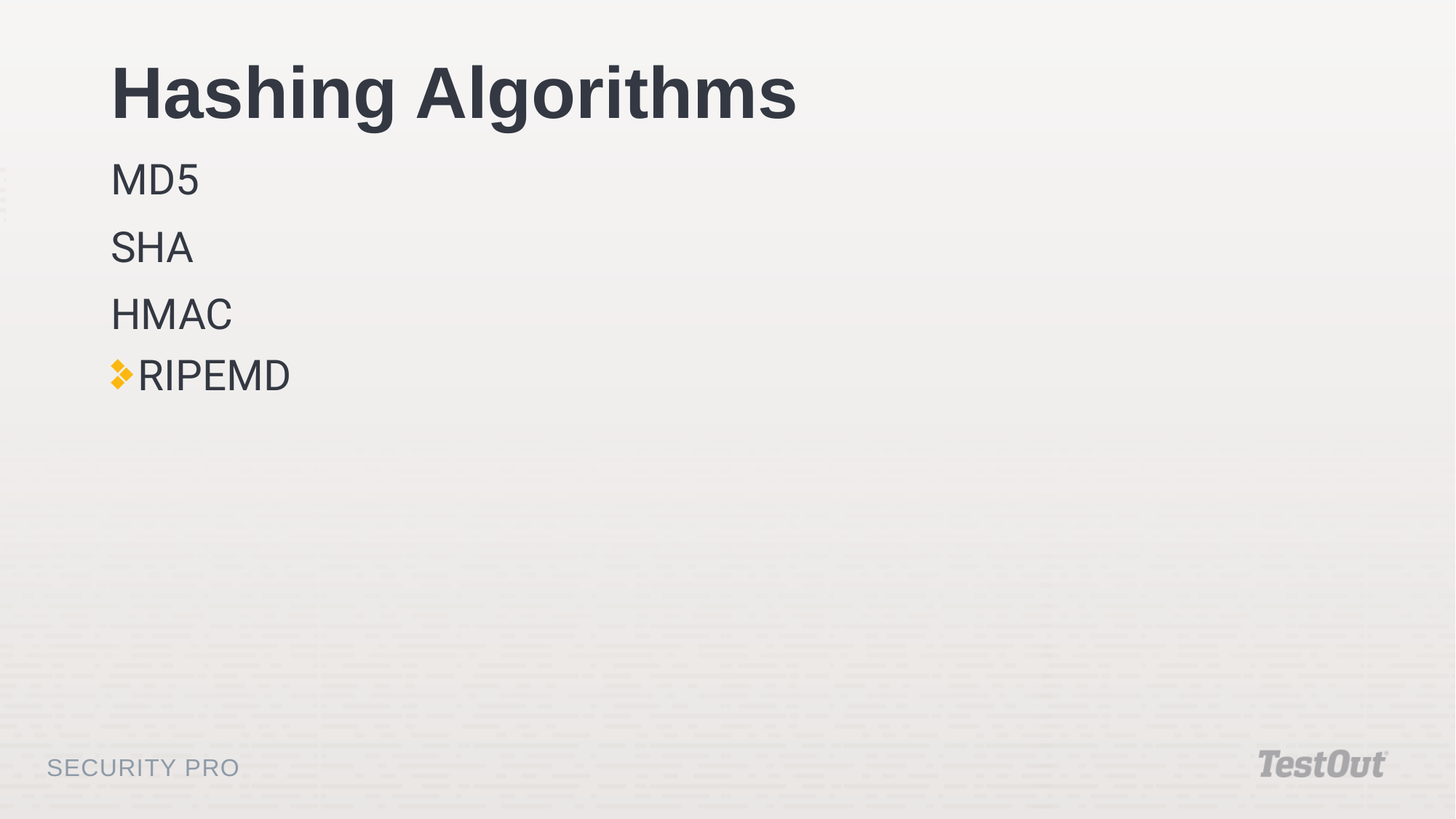

# Hashing Algorithms
MD5
SHA
HMAC
RIPEMD
Security Pro